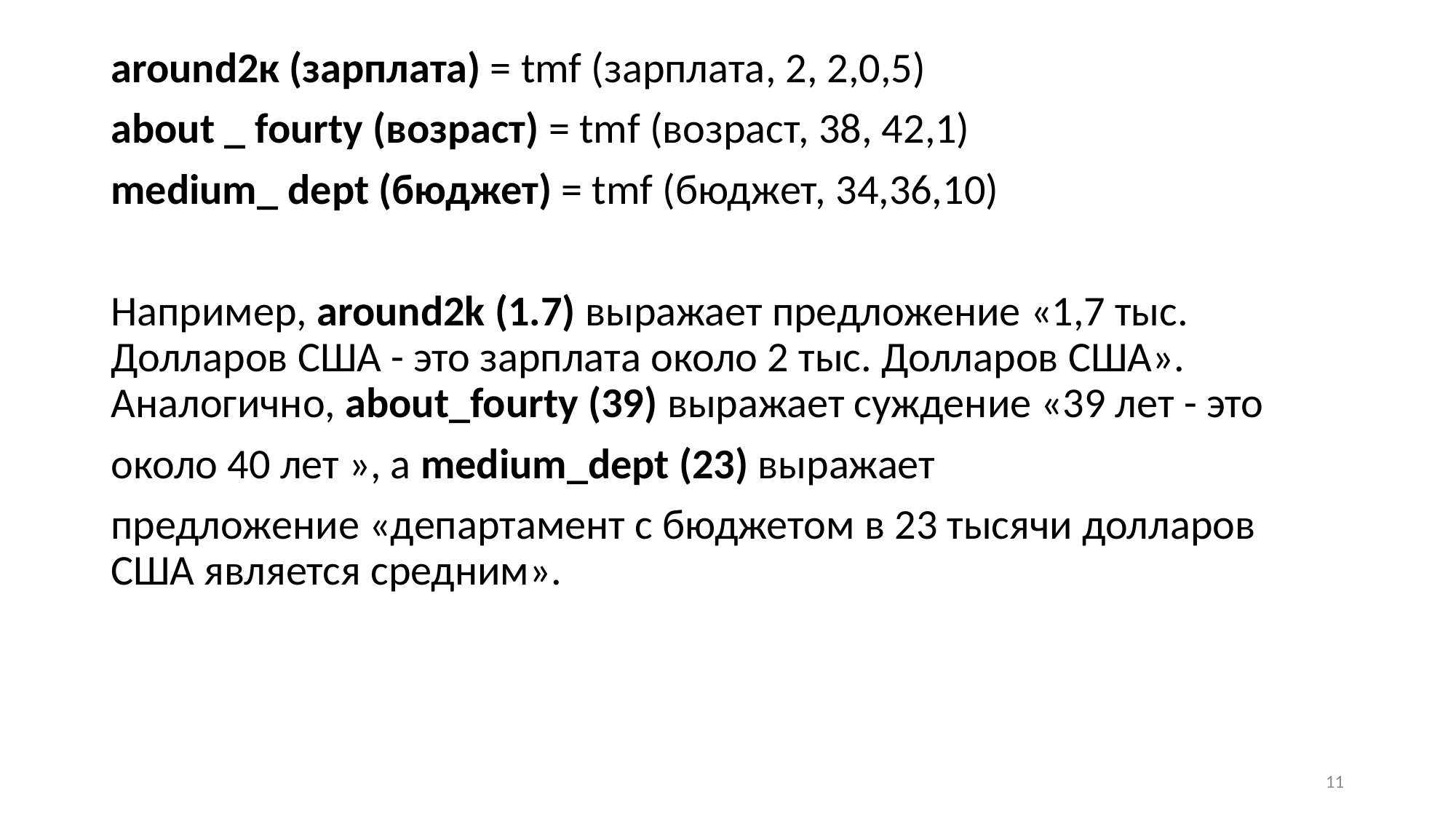

around2к (зарплата) = tmf (зарплата, 2, 2,0,5)
about _ fourty (возраст) = tmf (возраст, 38, 42,1)
medium_ dept (бюджет) = tmf (бюджет, 34,36,10)

Например, around2k (1.7) выражает предложение «1,7 тыс. Долларов США - это зарплата около 2 тыс. Долларов США». Аналогично, about_fourty (39) выражает суждение «39 лет - это
около 40 лет », а medium_dept (23) выражает
предложение «департамент с бюджетом в 23 тысячи долларов США является средним».

11